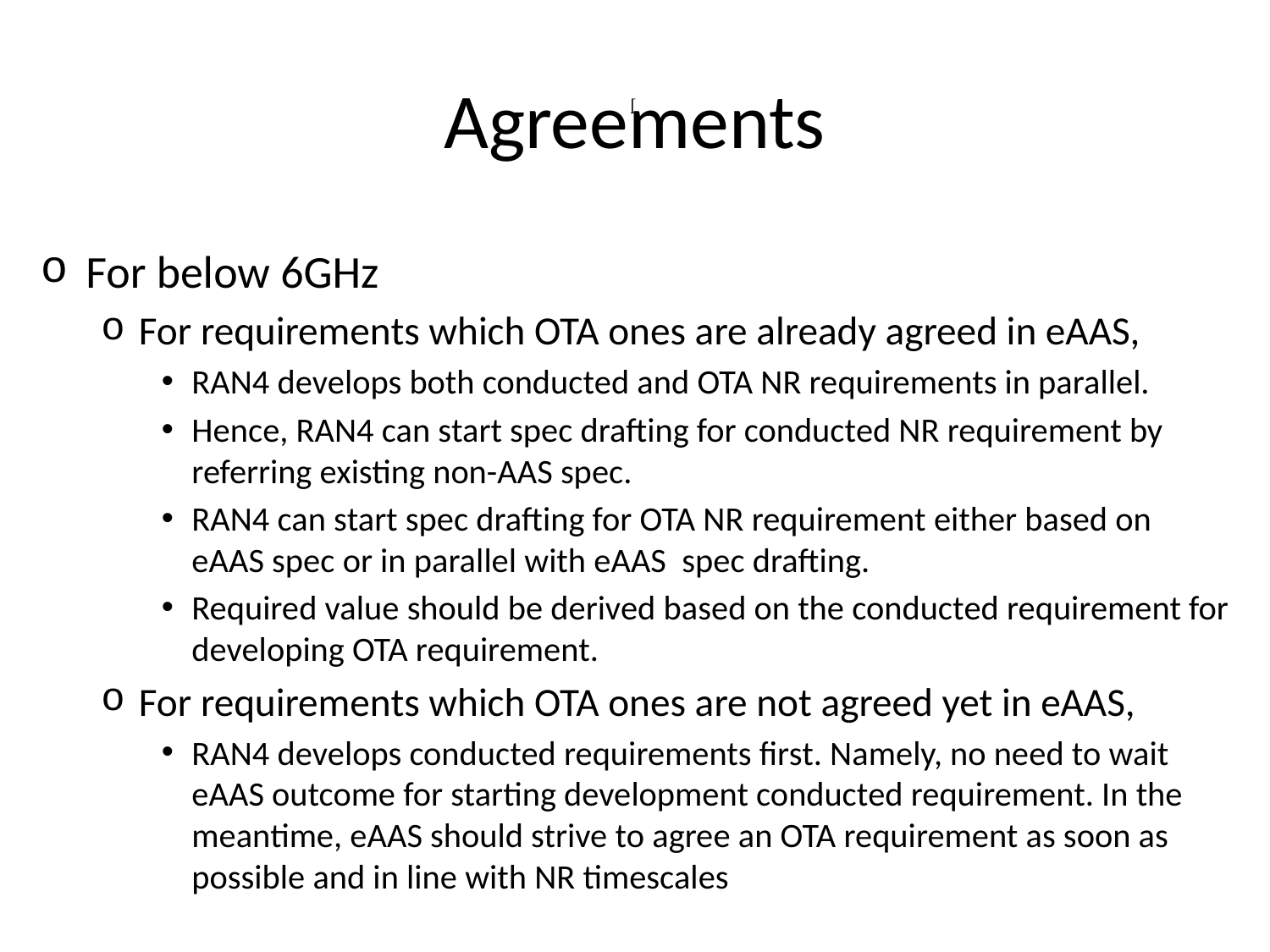

# Agreements
[
For below 6GHz
For requirements which OTA ones are already agreed in eAAS,
RAN4 develops both conducted and OTA NR requirements in parallel.
Hence, RAN4 can start spec drafting for conducted NR requirement by referring existing non-AAS spec.
RAN4 can start spec drafting for OTA NR requirement either based on eAAS spec or in parallel with eAAS  spec drafting.
Required value should be derived based on the conducted requirement for developing OTA requirement.
For requirements which OTA ones are not agreed yet in eAAS,
RAN4 develops conducted requirements first. Namely, no need to wait eAAS outcome for starting development conducted requirement. In the meantime, eAAS should strive to agree an OTA requirement as soon as possible and in line with NR timescales